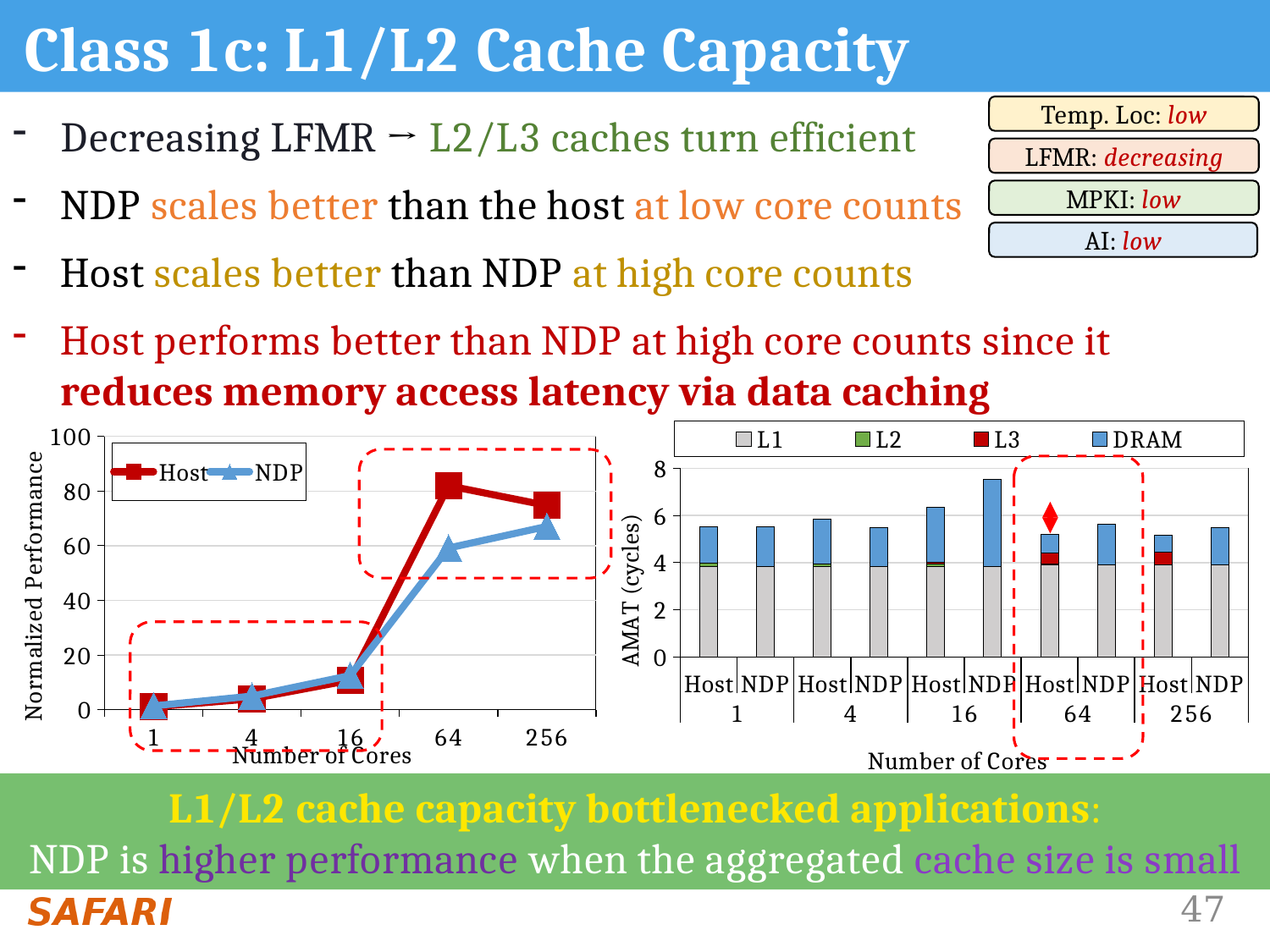

# Class 1c: L1/L2 Cache Capacity
Temp. Loc: low
LFMR: decreasing
MPKI: low
AI: low
Decreasing LFMR → L2/L3 caches turn efficient
NDP scales better than the host at low core counts
Host scales better than NDP at high core counts
Host performs better than NDP at high core counts since it reduces memory access latency via data caching

### Chart

| Category | L1 | L2 | L3 | DRAM |
|---|---|---|---|---|
| Host | 3.83317230116 | 0.1451005412665934 | 0.0 | 1.5377508821720918 |
| NDP | 3.83317229356 | 0.0 | 0.0 | 1.6920328831158722 |
| Host | 3.83308861516 | 0.11343045137994241 | 0.001592094506567235 | 1.9022901035289044 |
| NDP | 3.83309046592 | 0.0 | 0.0 | 1.6530038596746015 |
| Host | 3.81683670524 | 0.10437691187271682 | 0.09140858786003907 | 2.3144832125002464 |
| NDP | 3.82209355376 | 0.0 | 0.0 | 3.701703309723869 |
| Host | 3.9023613034 | 0.023264773895188197 | 0.49429422730377 | 0.7681830177431146 |
| NDP | 3.90358406052 | 0.0 | 0.0 | 1.7067163579021511 |
| Host | 3.90258157844 | 0.016997060774840443 | 0.5177741590761806 | 0.7273903702721585 |
| NDP | 3.9037306442 | 0.0 | 0.0 | 1.5645099633645692 |

### Chart

| Category | Host | NDP |
|---|---|---|
| 1 | 1.0 | 1.363274097 |
| 4 | 3.956541445 | 4.947964187 |
| 16 | 10.73571196 | 12.50243611 |
| 64 | 81.93717243 | 59.13403269 |
| 256 | 74.69169846 | 67.02617286 |

L1/L2 cache capacity bottlenecked applications:
NDP is higher performance when the aggregated cache size is small
47